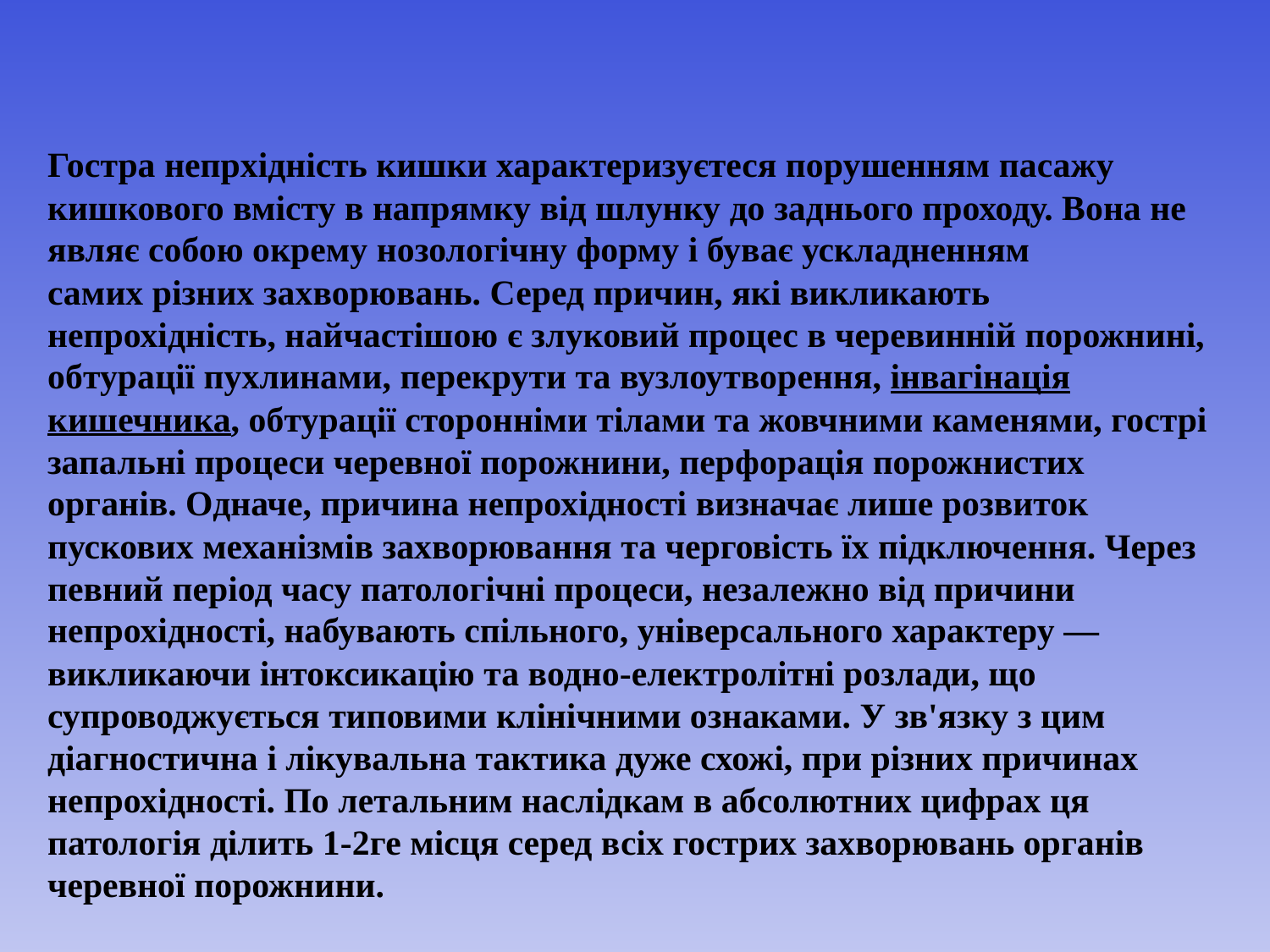

Гостра непрхідність кишки характеризуєтеся порушенням пасажу кишкового вмісту в напрямку від шлунку до заднього проходу. Вона не являє собою окрему нозологічну форму і буває ускладненням самих різних захворювань. Серед причин, які викликають непрохідність, найчастішою є злуковий процес в черевинній порожнині, обтурації пухлинами, перекрути та вузлоутворення, інвагінація кишечника, обтурації сторонніми тілами та жовчними каменями, гострі запальні процеси черевної порожнини, перфорація порожнистих органів. Одначе, причина непрохідності визначає лише розвиток пускових механізмів захворювання та черговість їх підключення. Через певний період часу патологічні процеси, незалежно від причини непрохідності, набувають спільного, універсального характеру — викликаючи інтоксикацію та водно-електролітні розлади, що супроводжується типовими клінічними ознаками. У зв'язку з цим діагностична і лікувальна тактика дуже схожі, при різних причинах непрохідності. По летальним наслідкам в абсолютних цифрах ця патологія ділить 1-2ге місця серед всіх гострих захворювань органів черевної порожнини.